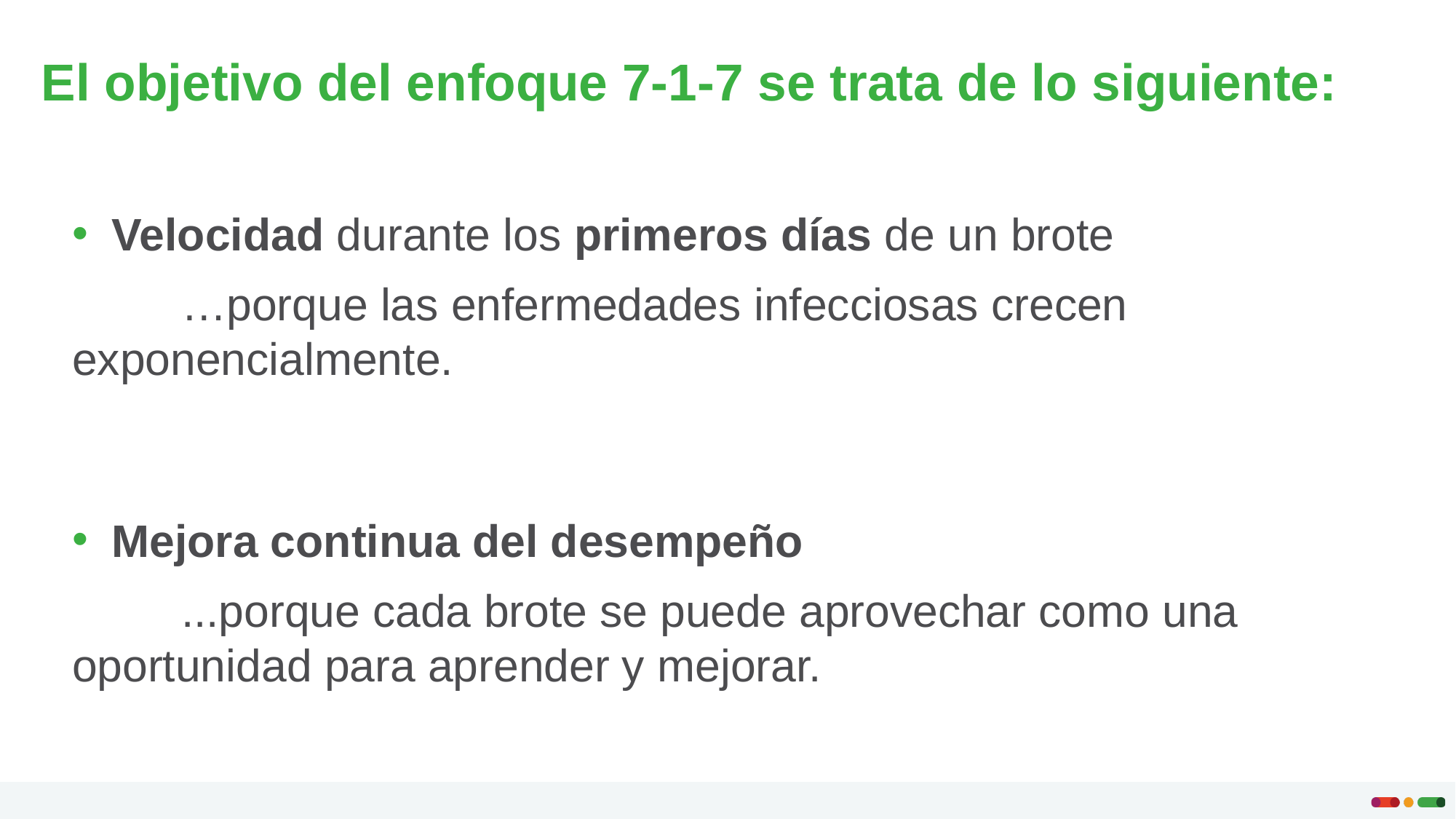

# El objetivo del enfoque 7-1-7 se trata de lo siguiente:
 Velocidad durante los primeros días de un brote
	…porque las enfermedades infecciosas crecen exponencialmente.

 Mejora continua del desempeño
	...porque cada brote se puede aprovechar como una oportunidad para aprender y mejorar.